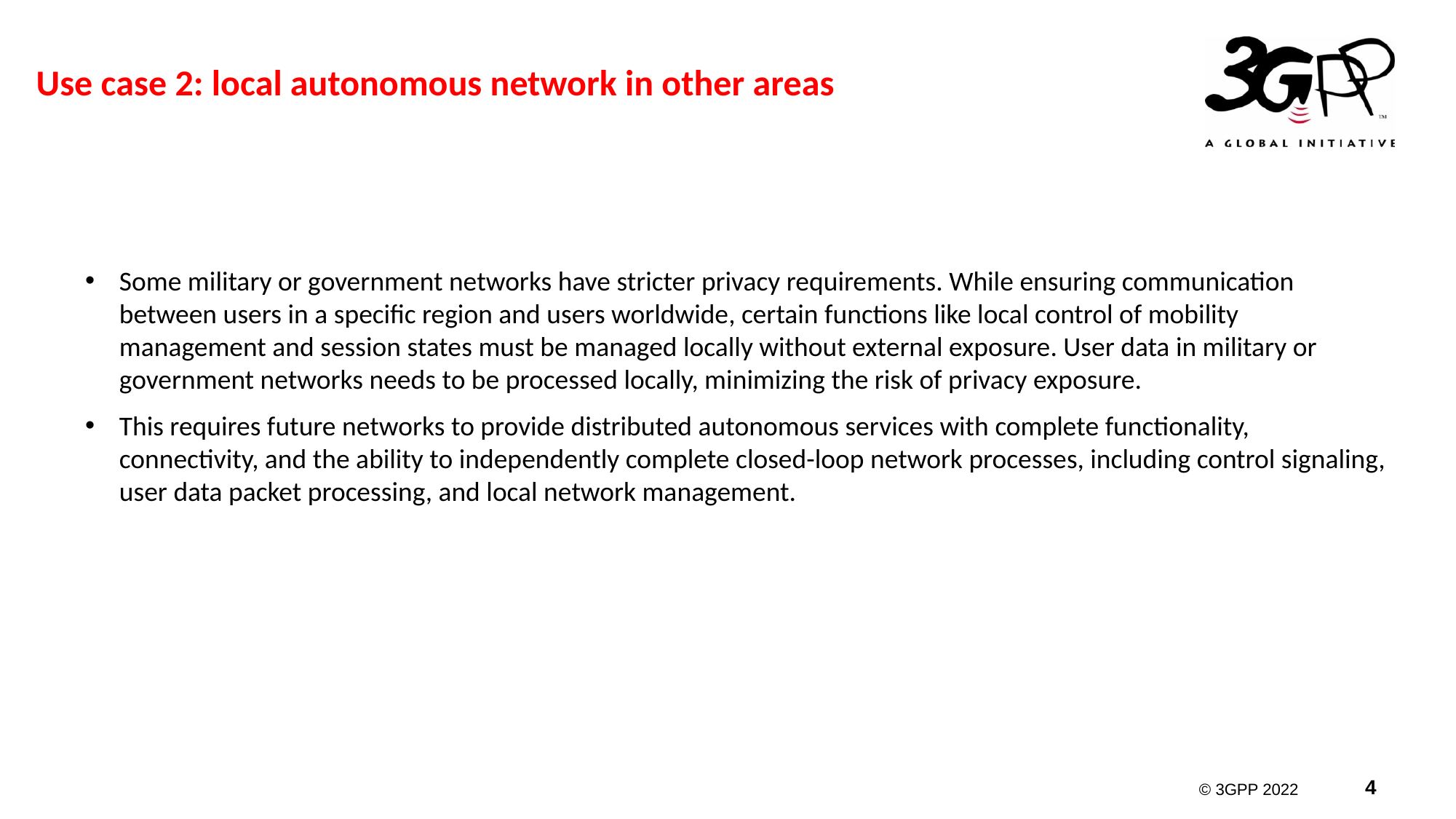

Use case 2: local autonomous network in other areas
Some military or government networks have stricter privacy requirements. While ensuring communication between users in a specific region and users worldwide, certain functions like local control of mobility management and session states must be managed locally without external exposure. User data in military or government networks needs to be processed locally, minimizing the risk of privacy exposure.
This requires future networks to provide distributed autonomous services with complete functionality, connectivity, and the ability to independently complete closed-loop network processes, including control signaling, user data packet processing, and local network management.